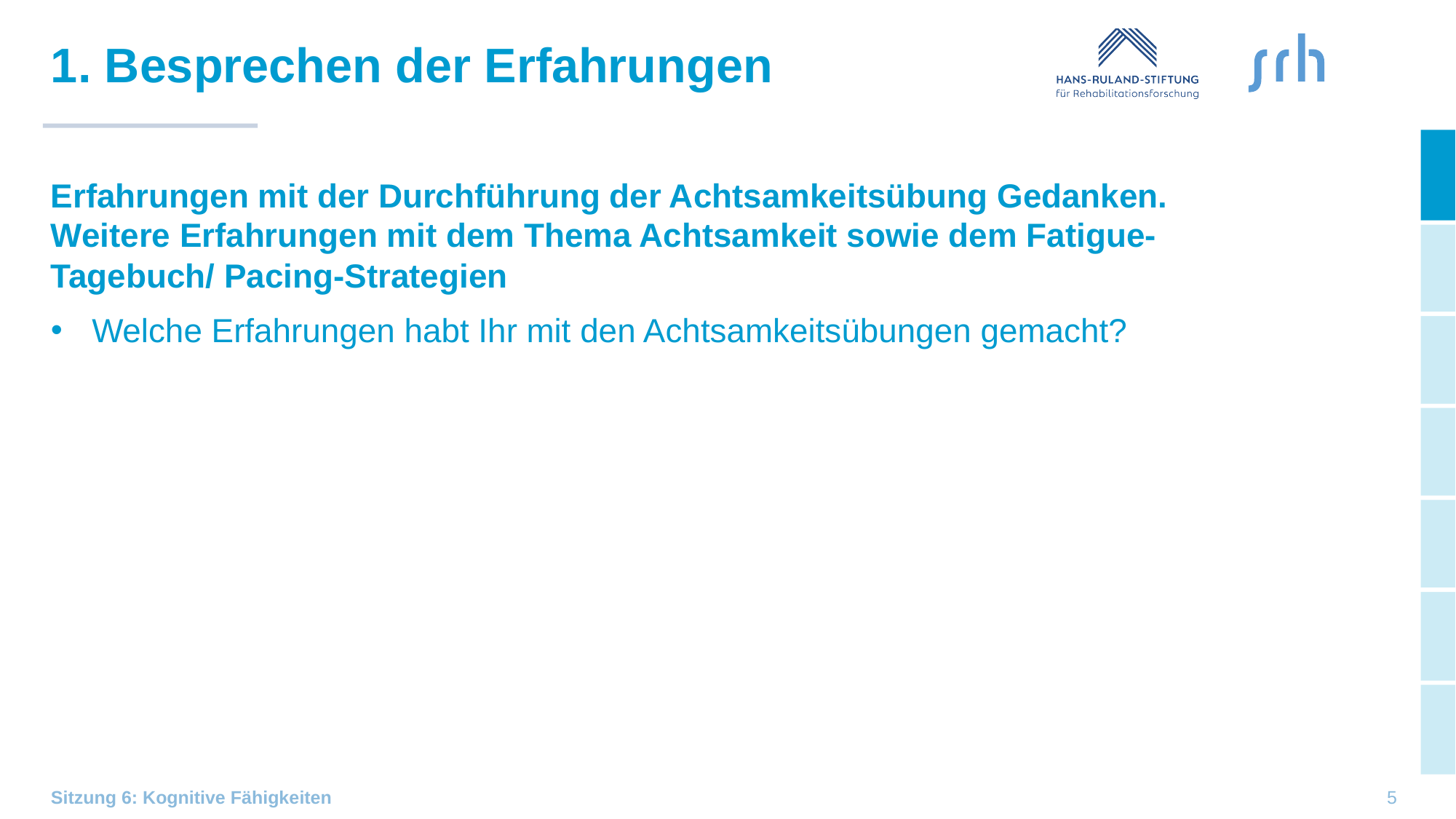

# 1. Besprechen der Erfahrungen
Erfahrungen mit der Durchführung der Achtsamkeitsübung Gedanken.
Weitere Erfahrungen mit dem Thema Achtsamkeit sowie dem Fatigue-Tagebuch/ Pacing-Strategien
Welche Erfahrungen habt Ihr mit den Achtsamkeitsübungen gemacht?
5
Sitzung 6: Kognitive Fähigkeiten